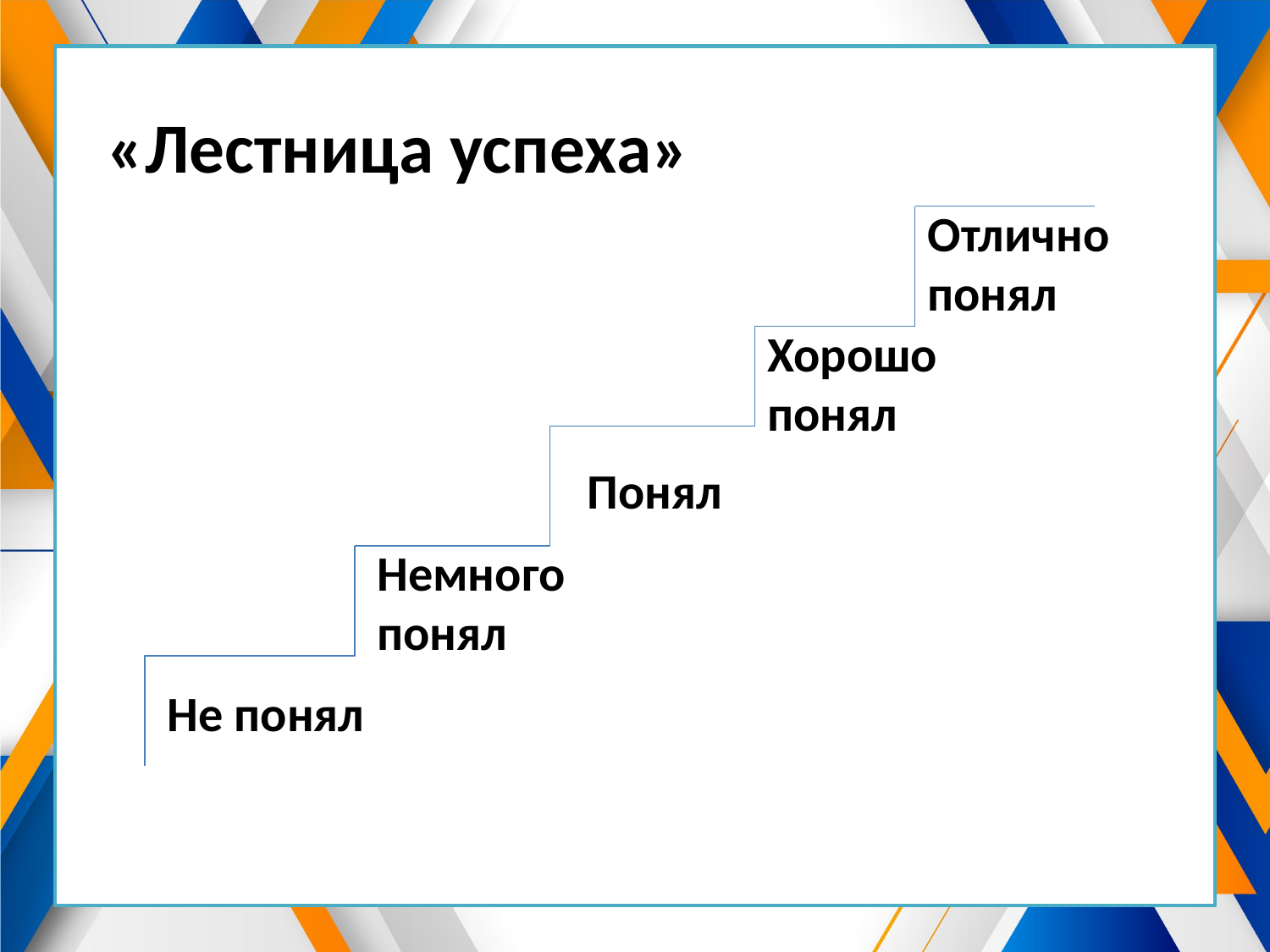

«Лестница успеха»
Отлично понял

Хорошо понял
Понял
Немного понял
Не понял